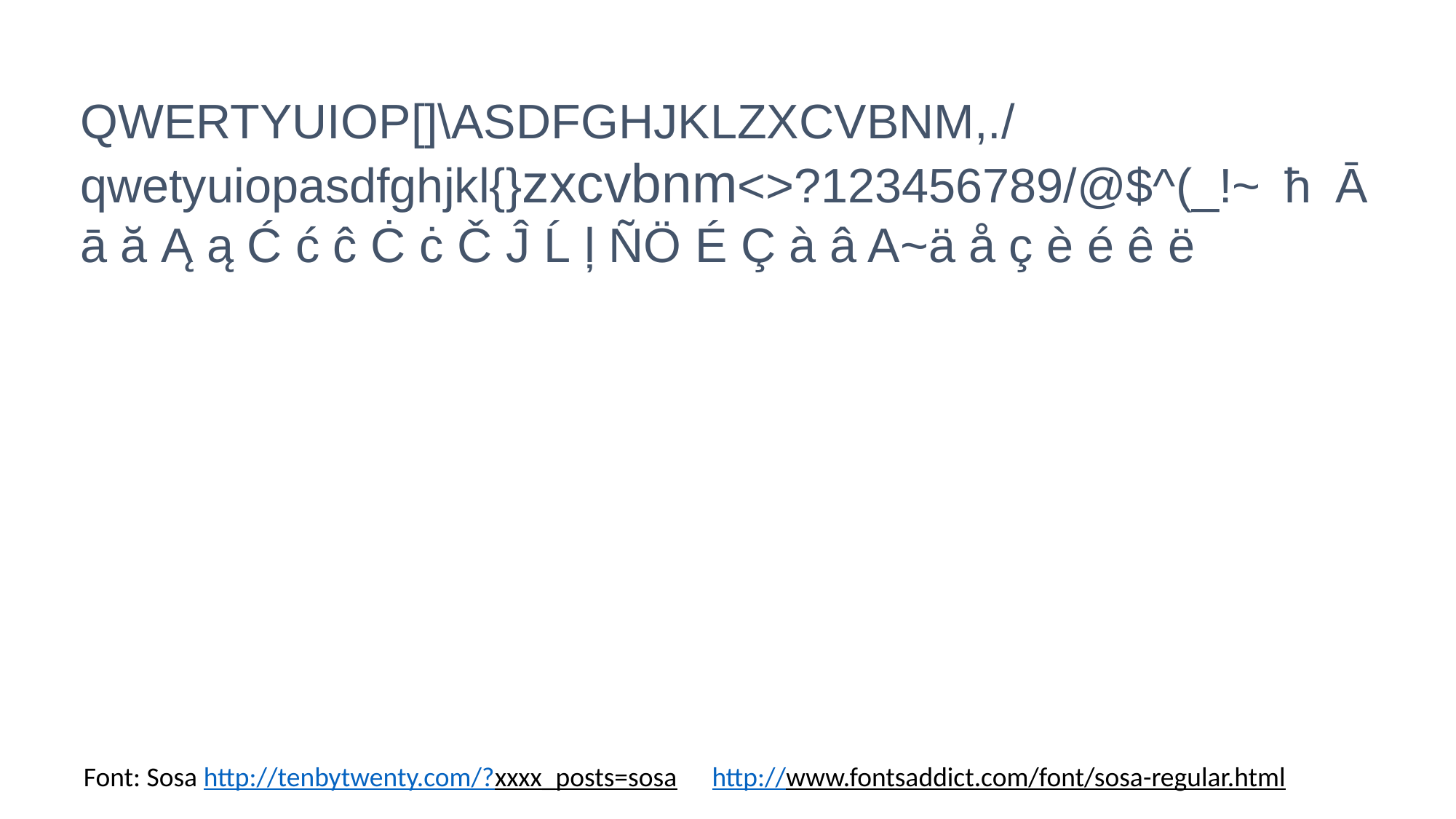

QWERTYUIOP[]\ASDFGHJKLZXCVBNM,./qwetyuiopasdfghjkl{}zxcvbnm<>?123456789/@$^(_!~ ħ Ā ā ă Ą ą Ć ć ĉ Ċ ċ Č Ĵ Ĺ ļ ÑÖ É Ç à â A~ä å ç è é ê ë
Font: Sosa http://tenbytwenty.com/?xxxx_posts=sosa
http://www.fontsaddict.com/font/sosa-regular.html